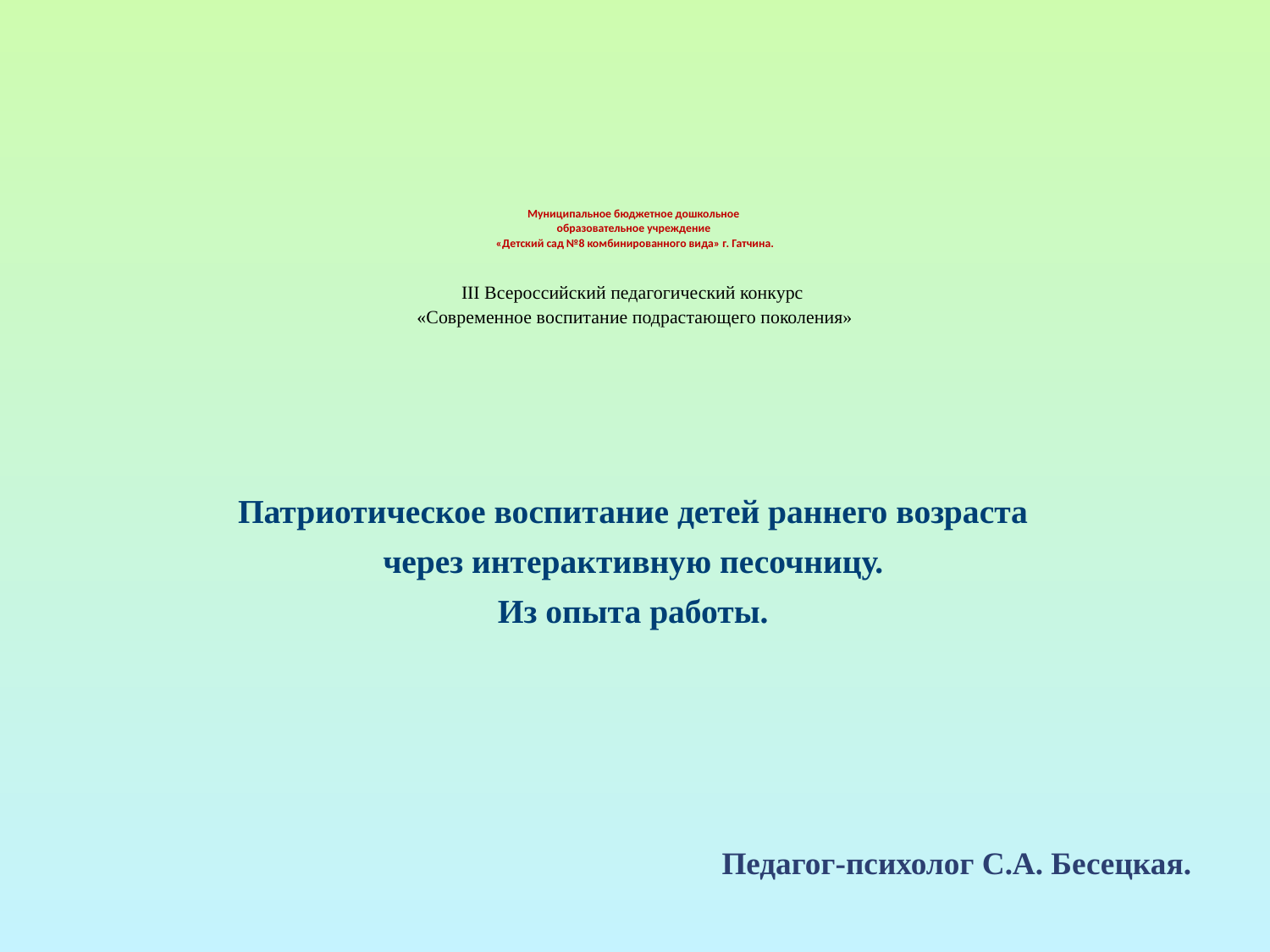

# Муниципальное бюджетное дошкольное образовательное учреждение «Детский сад №8 комбинированного вида» г. Гатчина. III Всероссийский педагогический конкурс «Современное воспитание подрастающего поколения»

Патриотическое воспитание детей раннего возраста
 через интерактивную песочницу.
Из опыта работы.

Педагог-психолог С.А. Бесецкая.